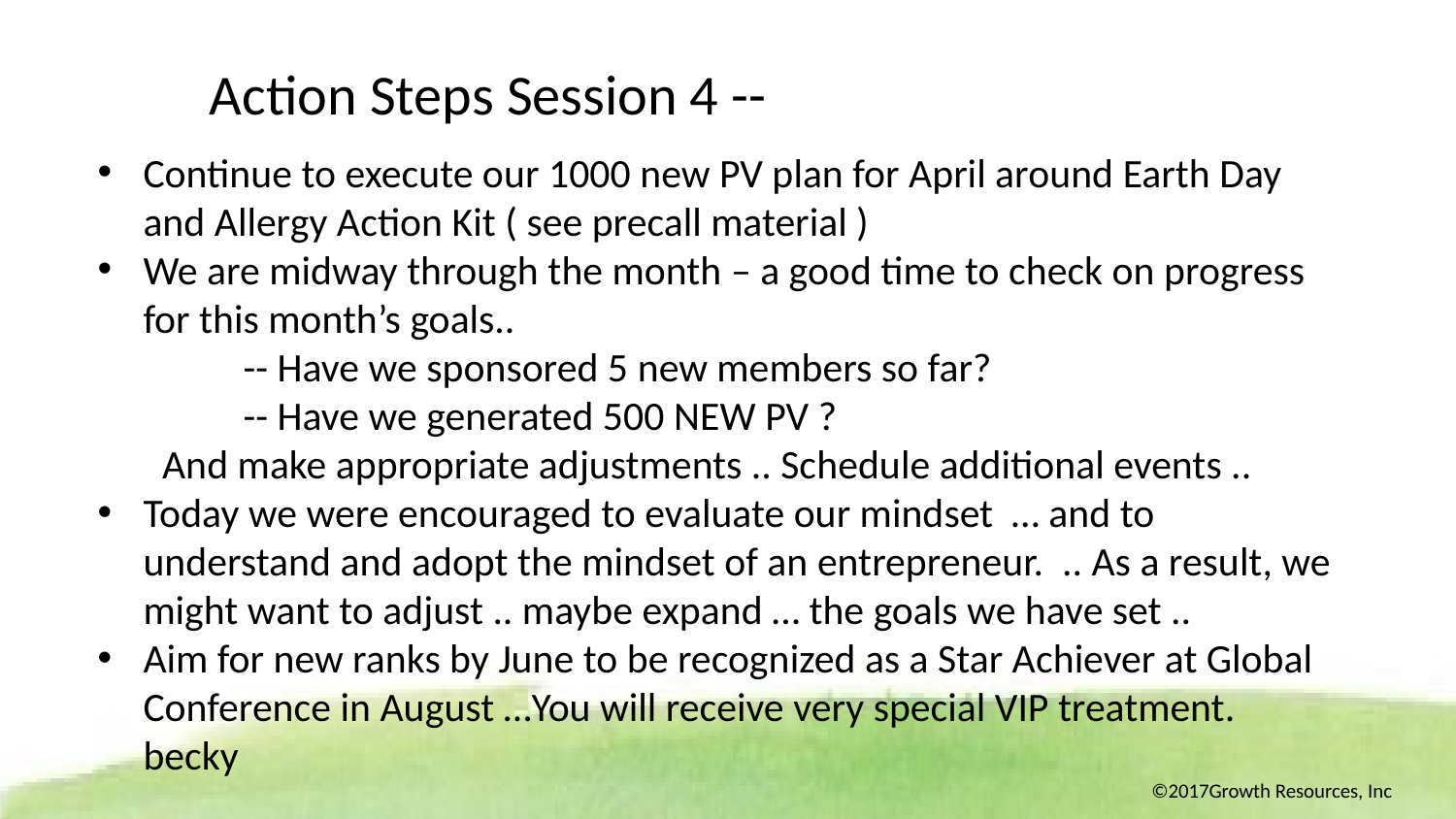

Action Steps Session 4 --
Continue to execute our 1000 new PV plan for April around Earth Day and Allergy Action Kit ( see precall material )
We are midway through the month – a good time to check on progress for this month’s goals..
	-- Have we sponsored 5 new members so far?
	-- Have we generated 500 NEW PV ?
       And make appropriate adjustments .. Schedule additional events ..
Today we were encouraged to evaluate our mindset  … and to understand and adopt the mindset of an entrepreneur.  .. As a result, we might want to adjust .. maybe expand … the goals we have set ..
Aim for new ranks by June to be recognized as a Star Achiever at Global Conference in August …You will receive very special VIP treatment.  becky